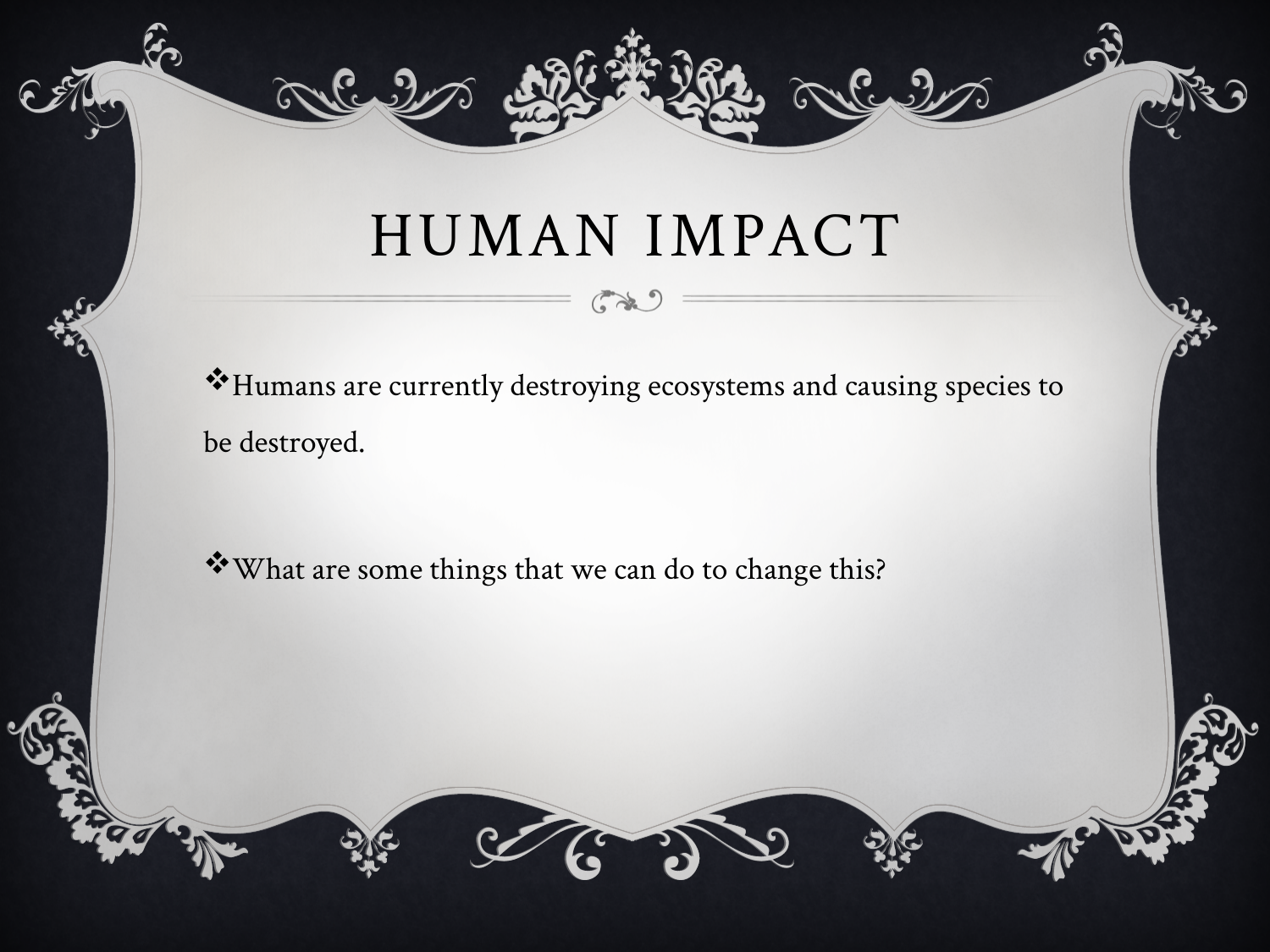

# Human impact
Humans are currently destroying ecosystems and causing species to be destroyed.

What are some things that we can do to change this?